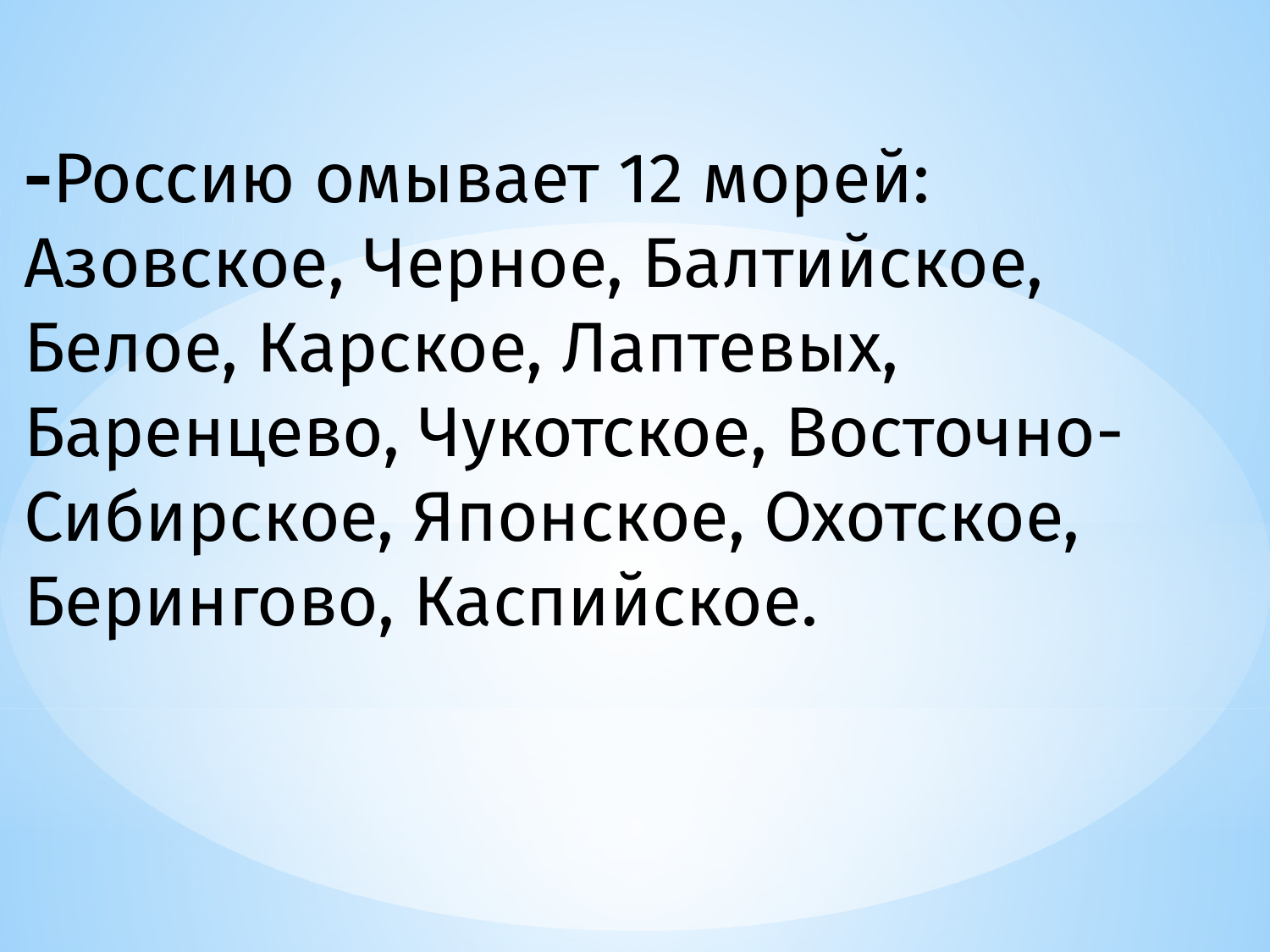

#
-Россию омывает 12 морей: Азовское, Черное, Балтийское, Белое, Карское, Лаптевых, Баренцево, Чукотское, Восточно-Сибирское, Японское, Охотское, Берингово, Каспийское.